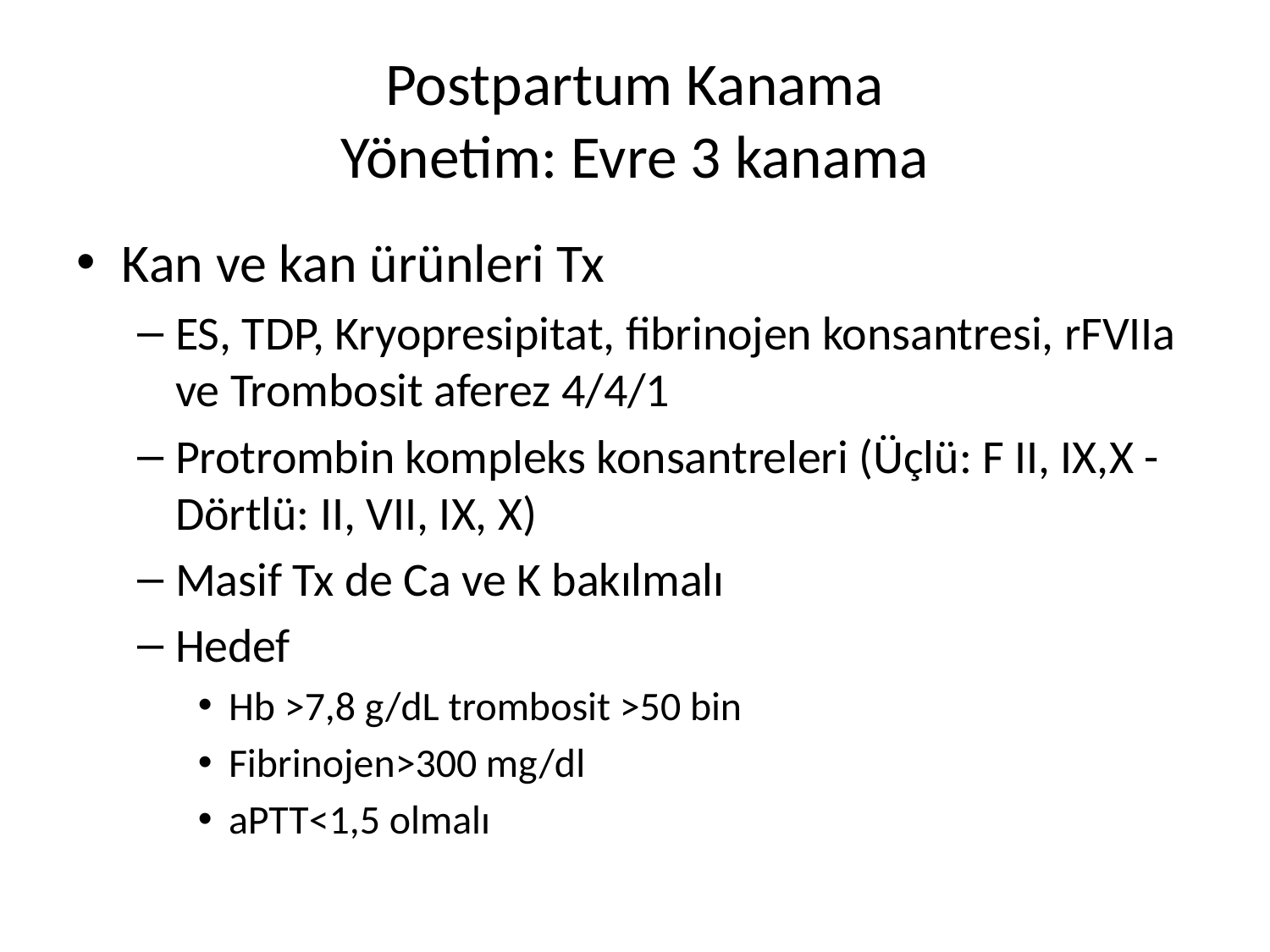

# Postpartum Kanama Yönetim: Evre 3 kanama
Kan ve kan ürünleri Tx
ES, TDP, Kryopresipitat, fibrinojen konsantresi, rFVIIa ve Trombosit aferez 4/4/1
Protrombin kompleks konsantreleri (Üçlü: F II, IX,X - Dörtlü: II, VII, IX, X)
Masif Tx de Ca ve K bakılmalı
Hedef
Hb >7,8 g/dL trombosit >50 bin
Fibrinojen>300 mg/dl
aPTT<1,5 olmalı